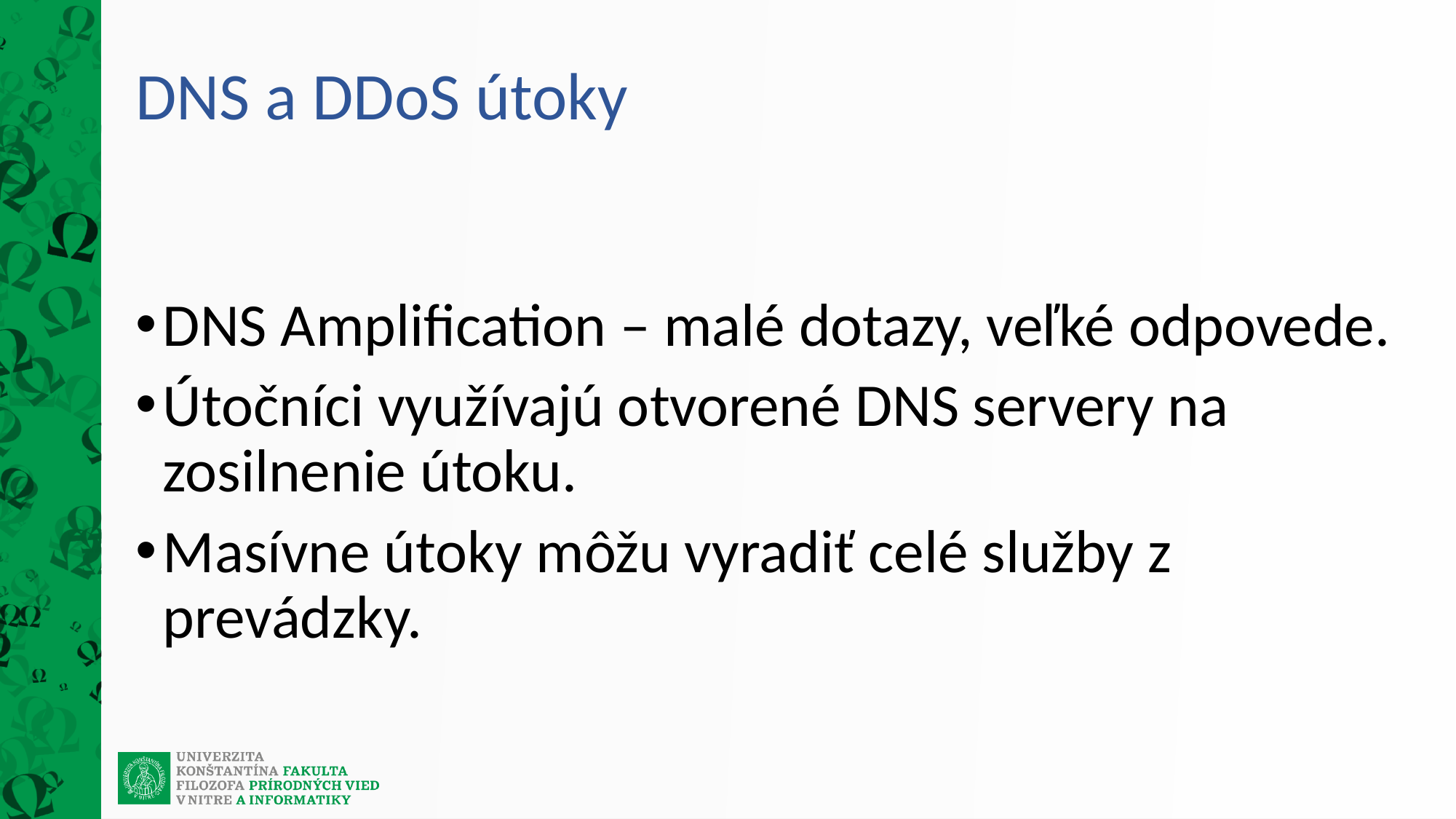

# DNS a DDoS útoky

DNS Amplification – malé dotazy, veľké odpovede.
Útočníci využívajú otvorené DNS servery na zosilnenie útoku.
Masívne útoky môžu vyradiť celé služby z prevádzky.